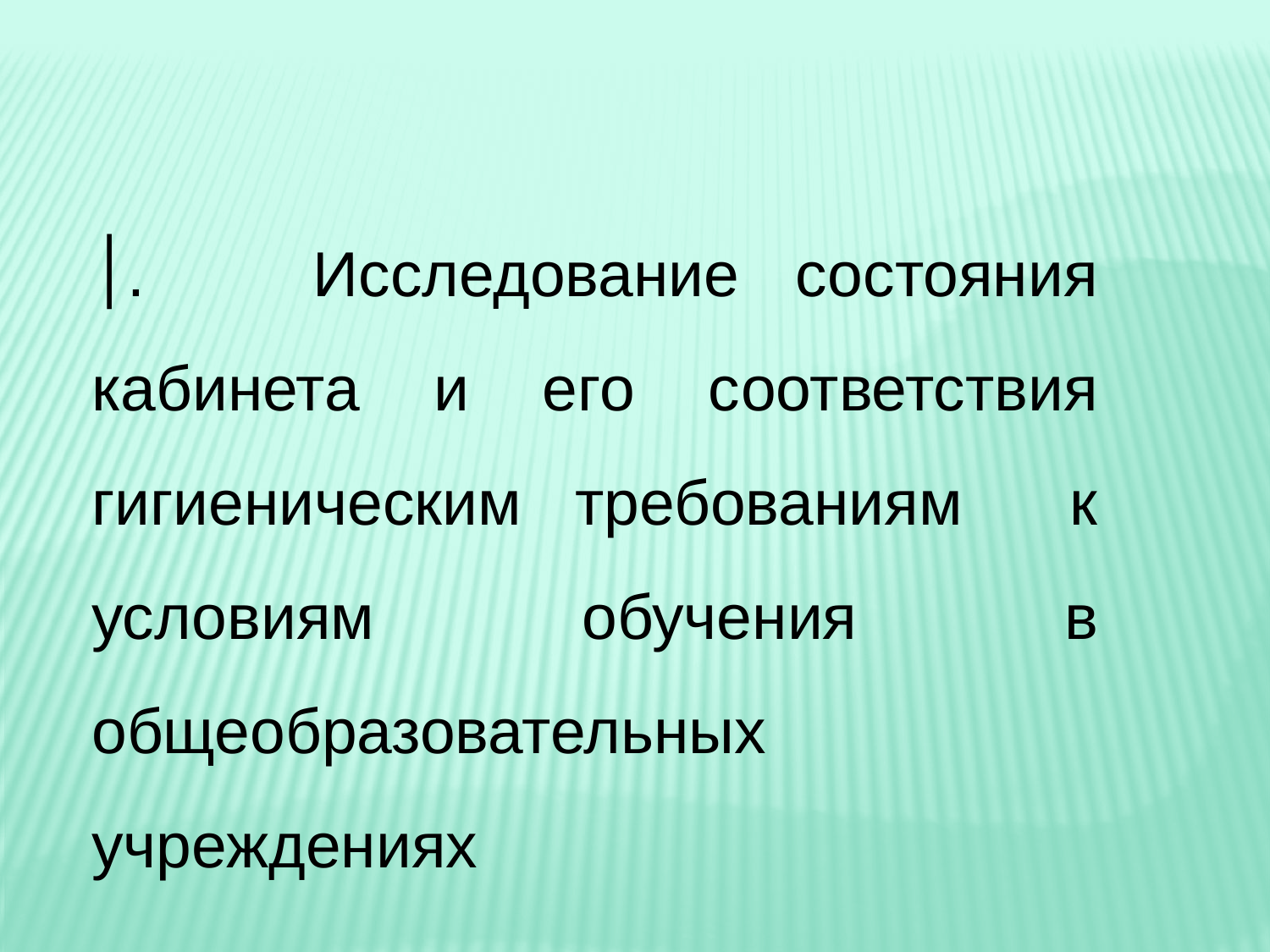

׀.   Исследование состояния кабинета и его соответствия гигиеническим требованиям  к условиям обучения в общеобразовательных учреждениях